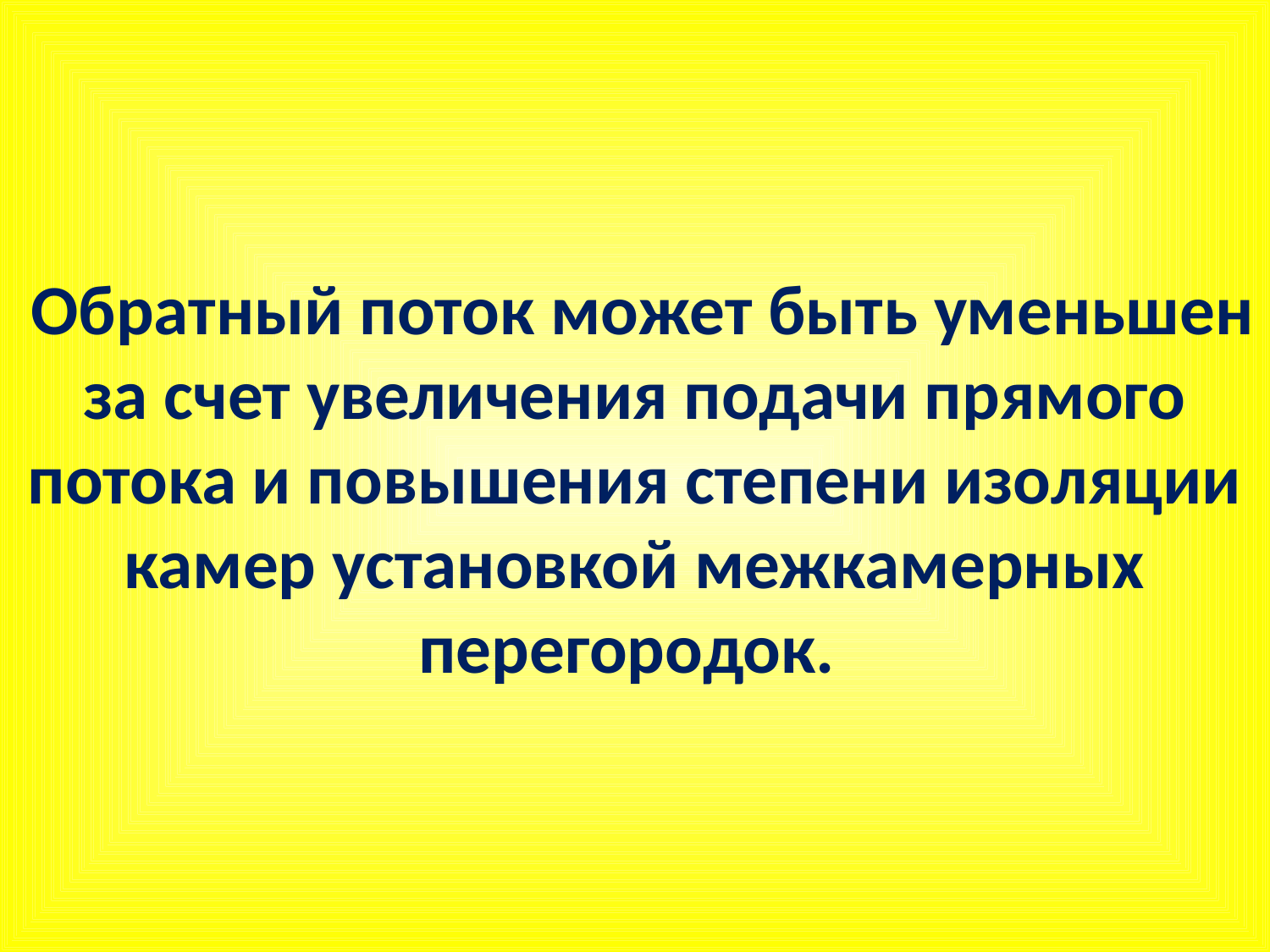

Обратный поток может быть уменьшен за счет увеличения подачи прямого потока и повышения степени изоляции камер установкой межкамерных перегородок.